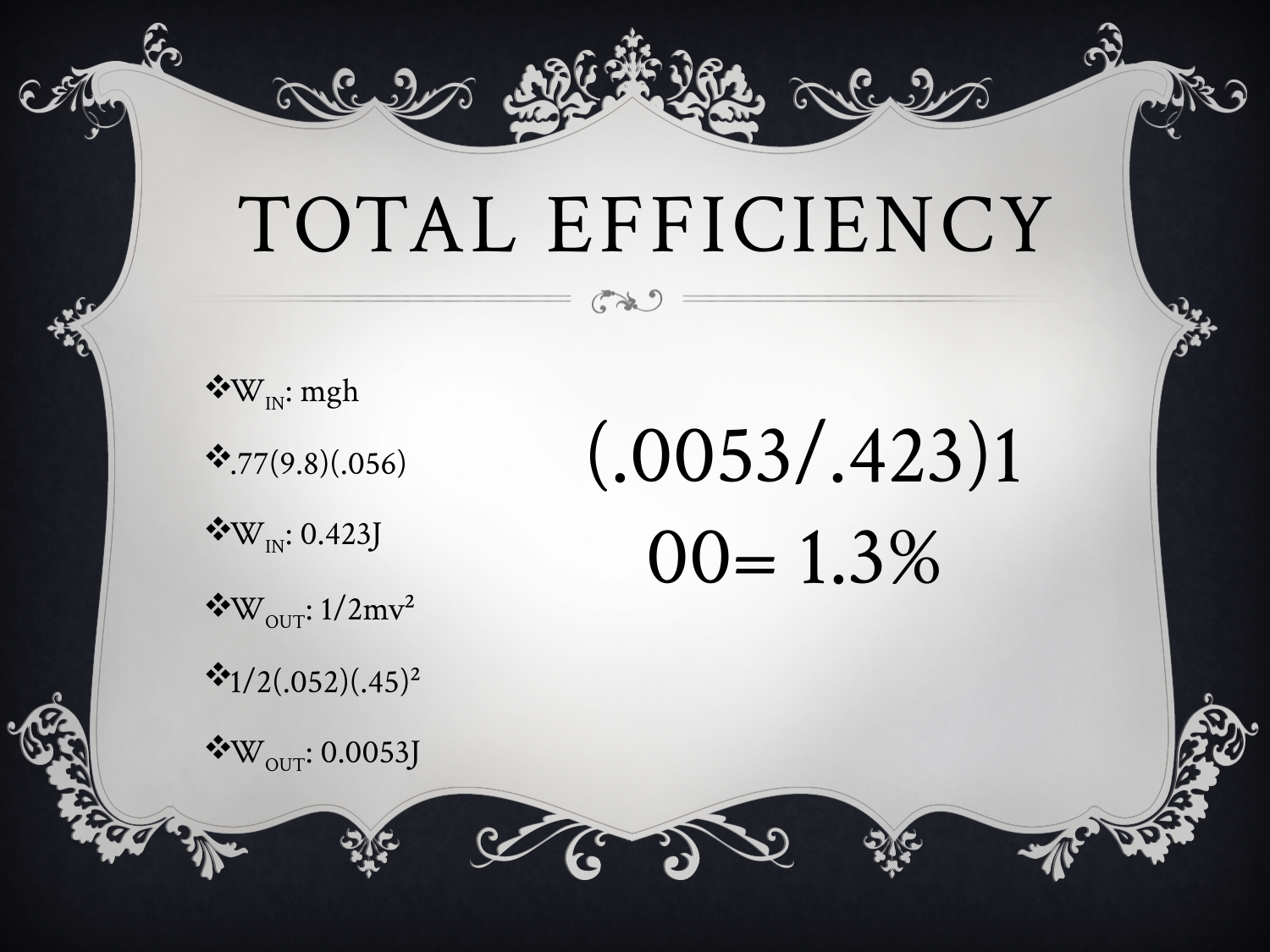

# Total Efficiency
WIN: mgh
.77(9.8)(.056)
WIN: 0.423J
WOUT: 1/2mv²
1/2(.052)(.45)²
WOUT: 0.0053J

(.0053/.423)100= 1.3%